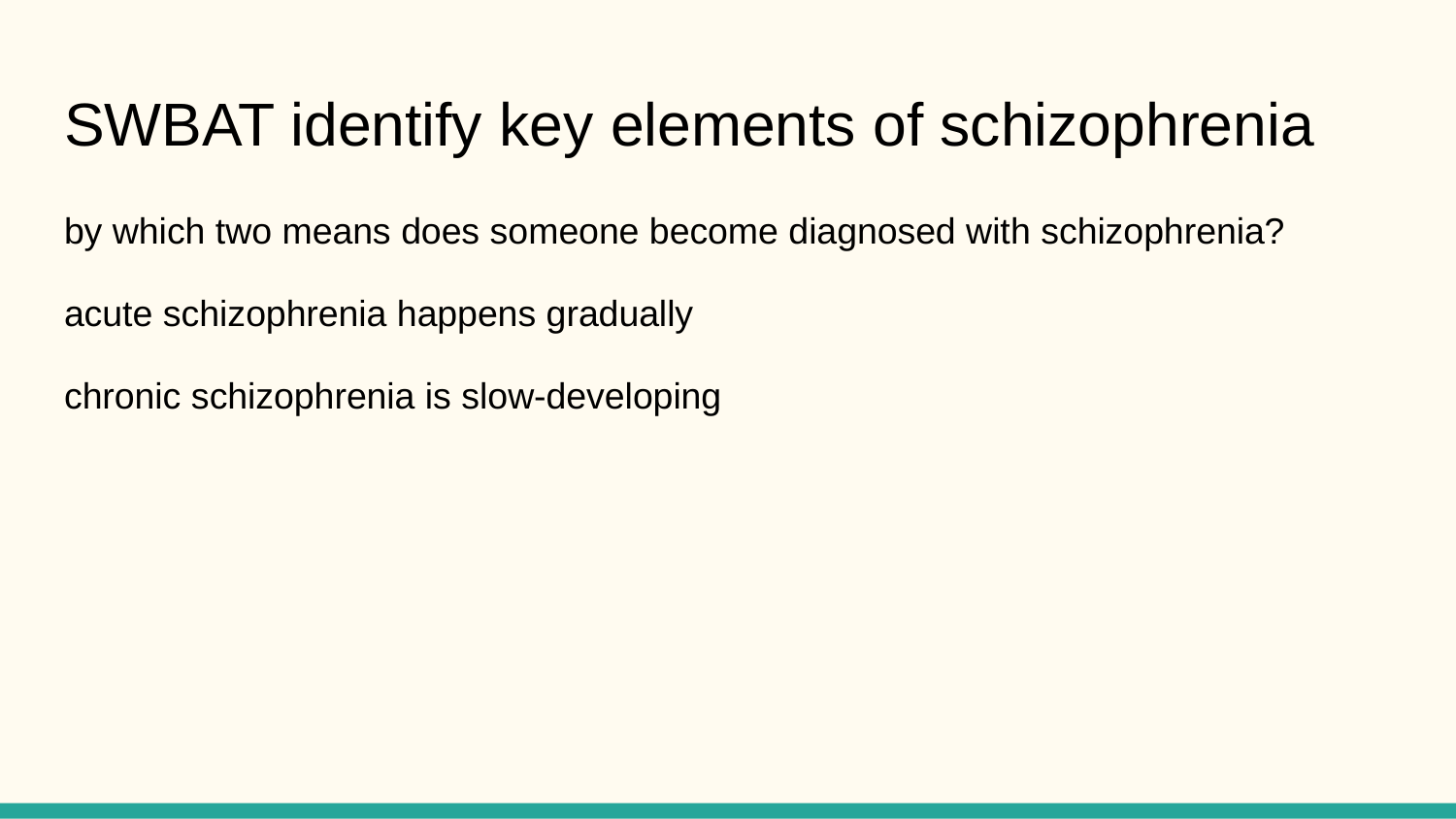

# SWBAT identify key elements of schizophrenia
by which two means does someone become diagnosed with schizophrenia?
acute schizophrenia happens gradually
chronic schizophrenia is slow-developing